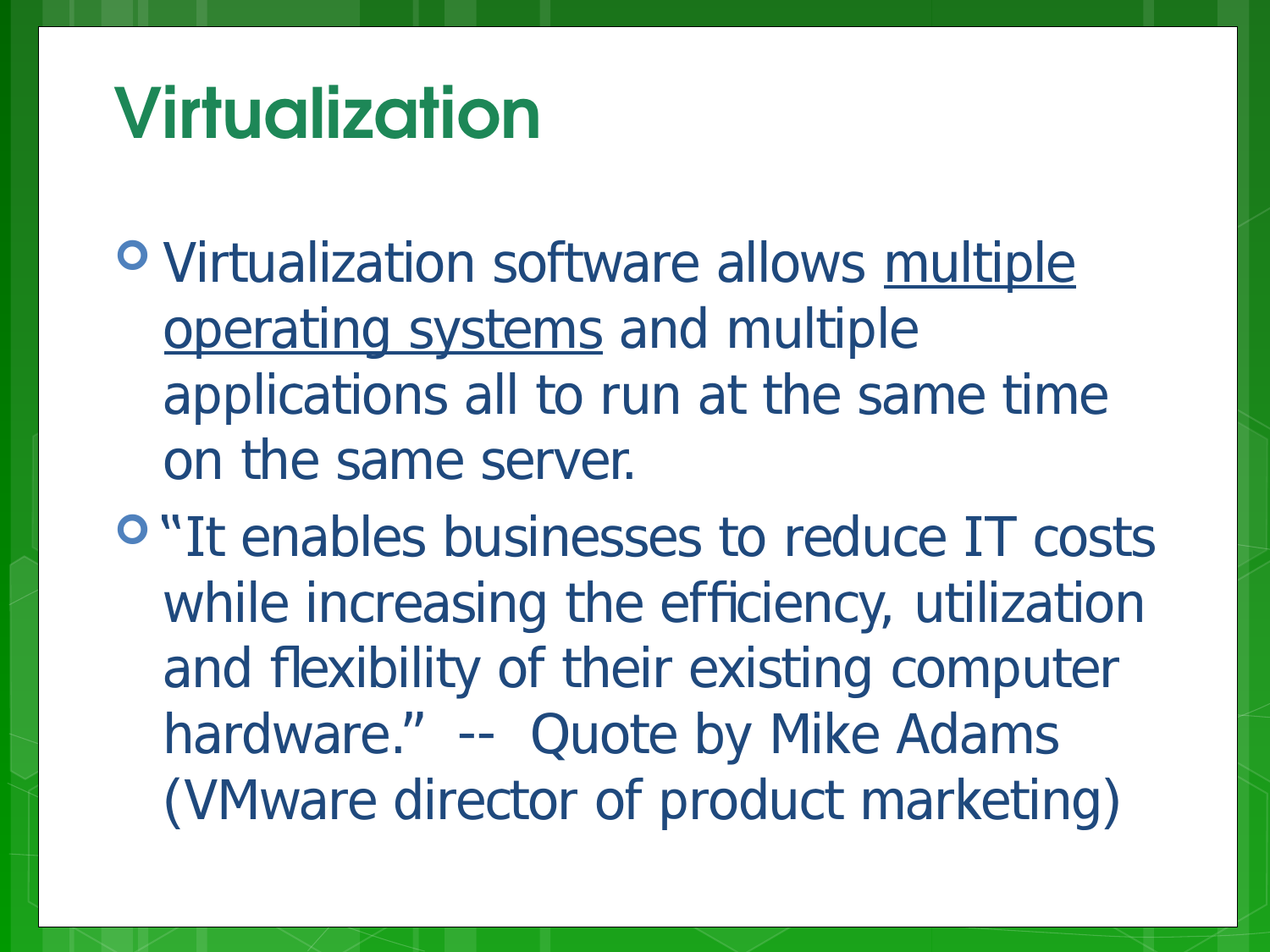

# Virtualization
Virtualization software allows multiple operating systems and multiple applications all to run at the same time on the same server.
“It enables businesses to reduce IT costs while increasing the efficiency, utilization and flexibility of their existing computer hardware.”  --  Quote by Mike Adams (VMware director of product marketing)